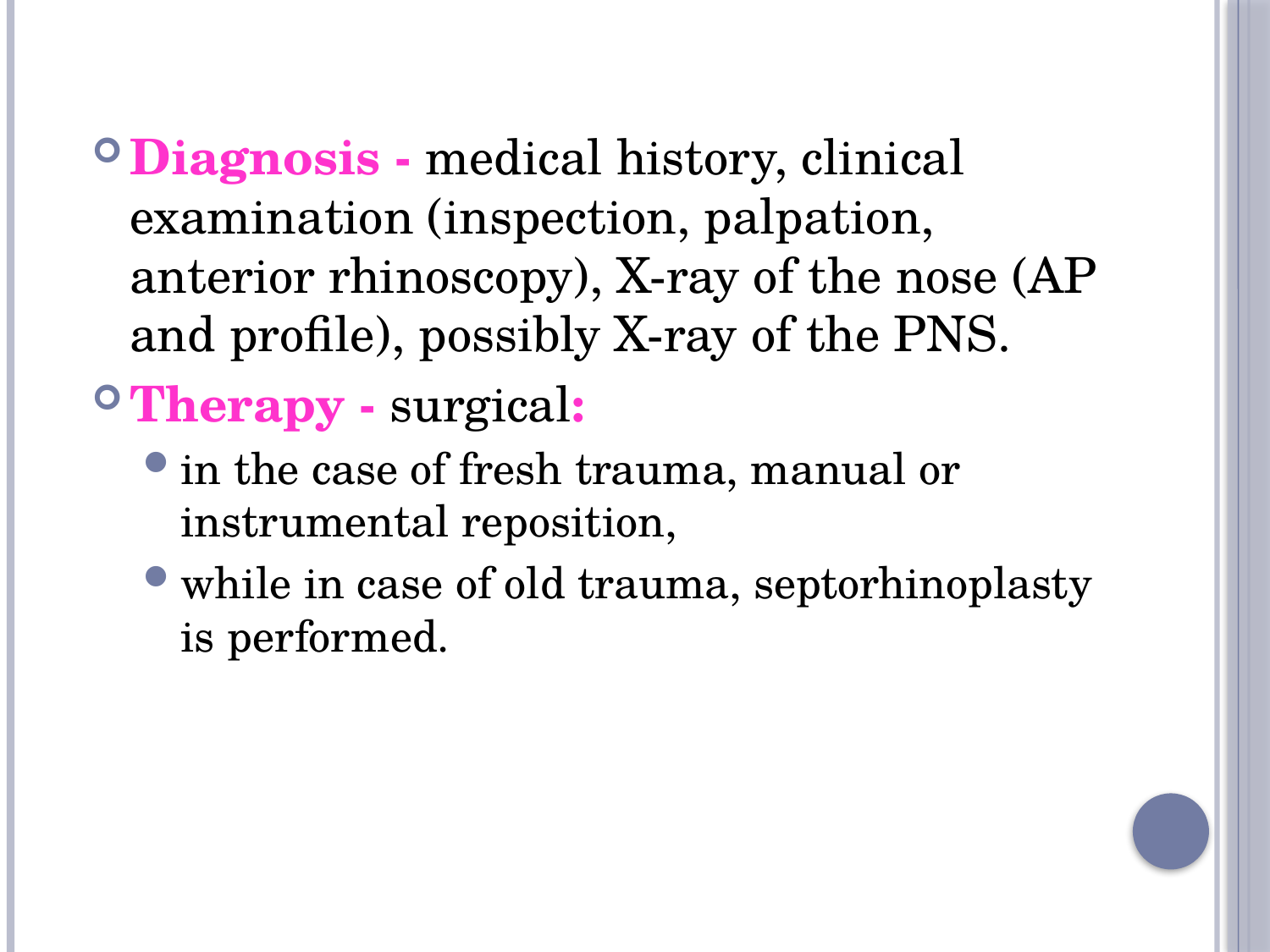

Diagnosis - medical history, clinical examination (inspection, palpation, anterior rhinoscopy), X-ray of the nose (AP and profile), possibly X-ray of the PNS.
Therapy - surgical:
in the case of fresh trauma, manual or instrumental reposition,
while in case of old trauma, septorhinoplasty is performed.